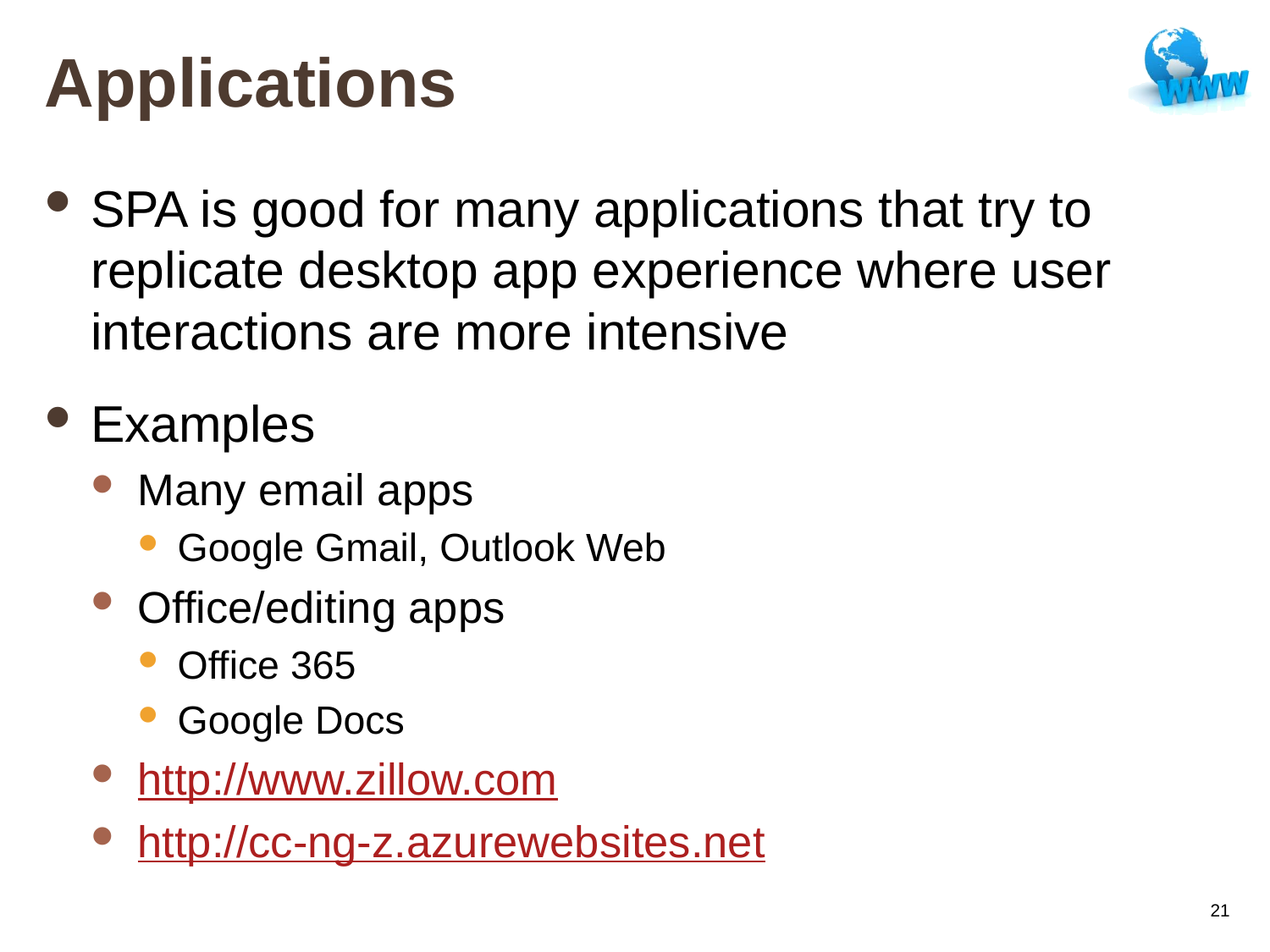

# Applications
SPA is good for many applications that try to replicate desktop app experience where user interactions are more intensive
Examples
Many email apps
Google Gmail, Outlook Web
Office/editing apps
Office 365
Google Docs
http://www.zillow.com
http://cc-ng-z.azurewebsites.net
21